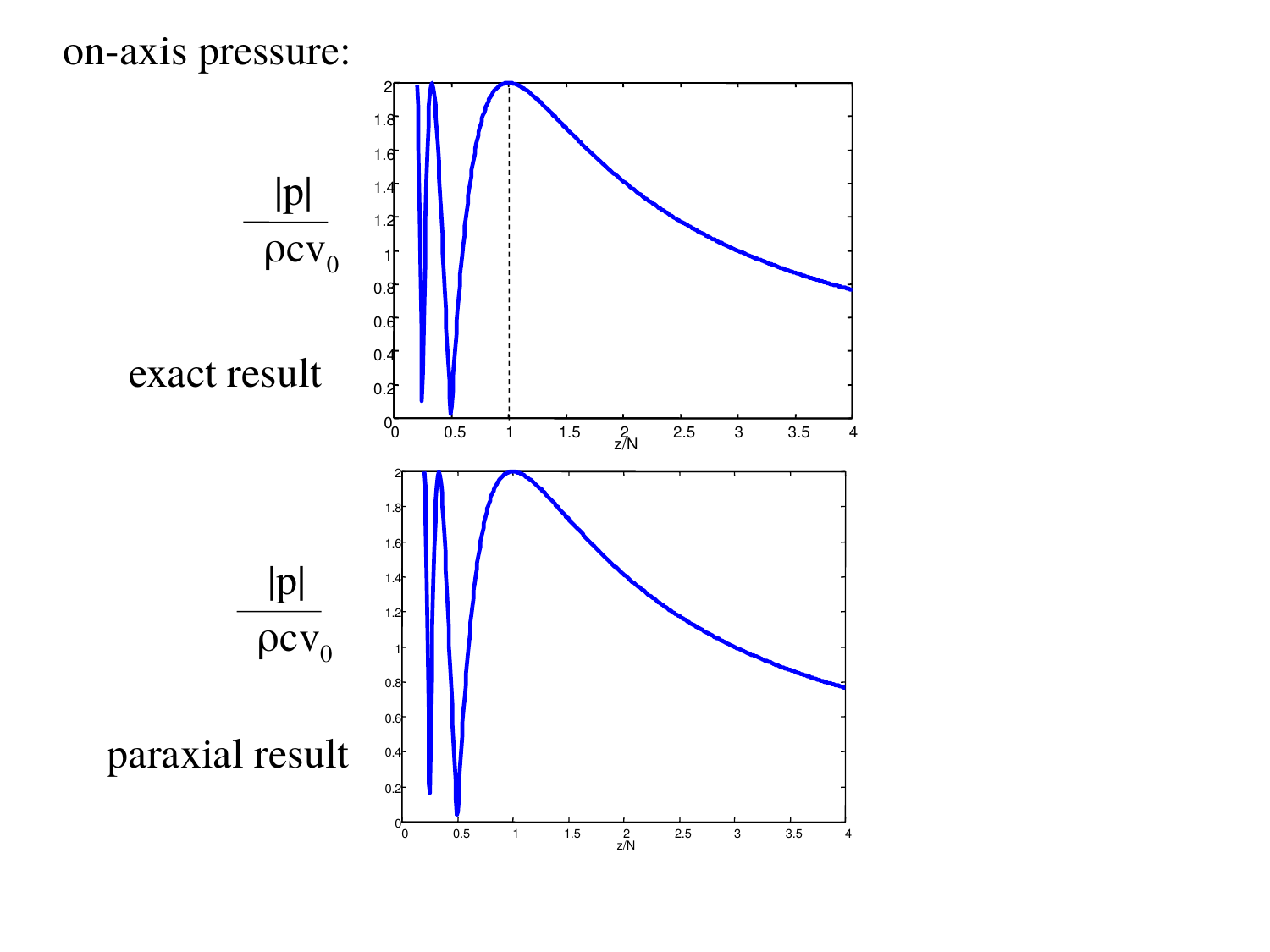

on-axis pressure:
2

1.8

1.6

|p|
1.4

1.2
ρcv0

1

0.8

0.6

exact result
0.4

0.2

0

0
0.5
1
1.5
2
2.5
3
3.5
4
z/N
2

1.8

1.6

|p|
1.4

ρcv0
1.2

1

0.8

0.6

paraxial result
0.4

0.2

0

0
0.5
1
1.5
2
2.5
3
3.5
4
z/N